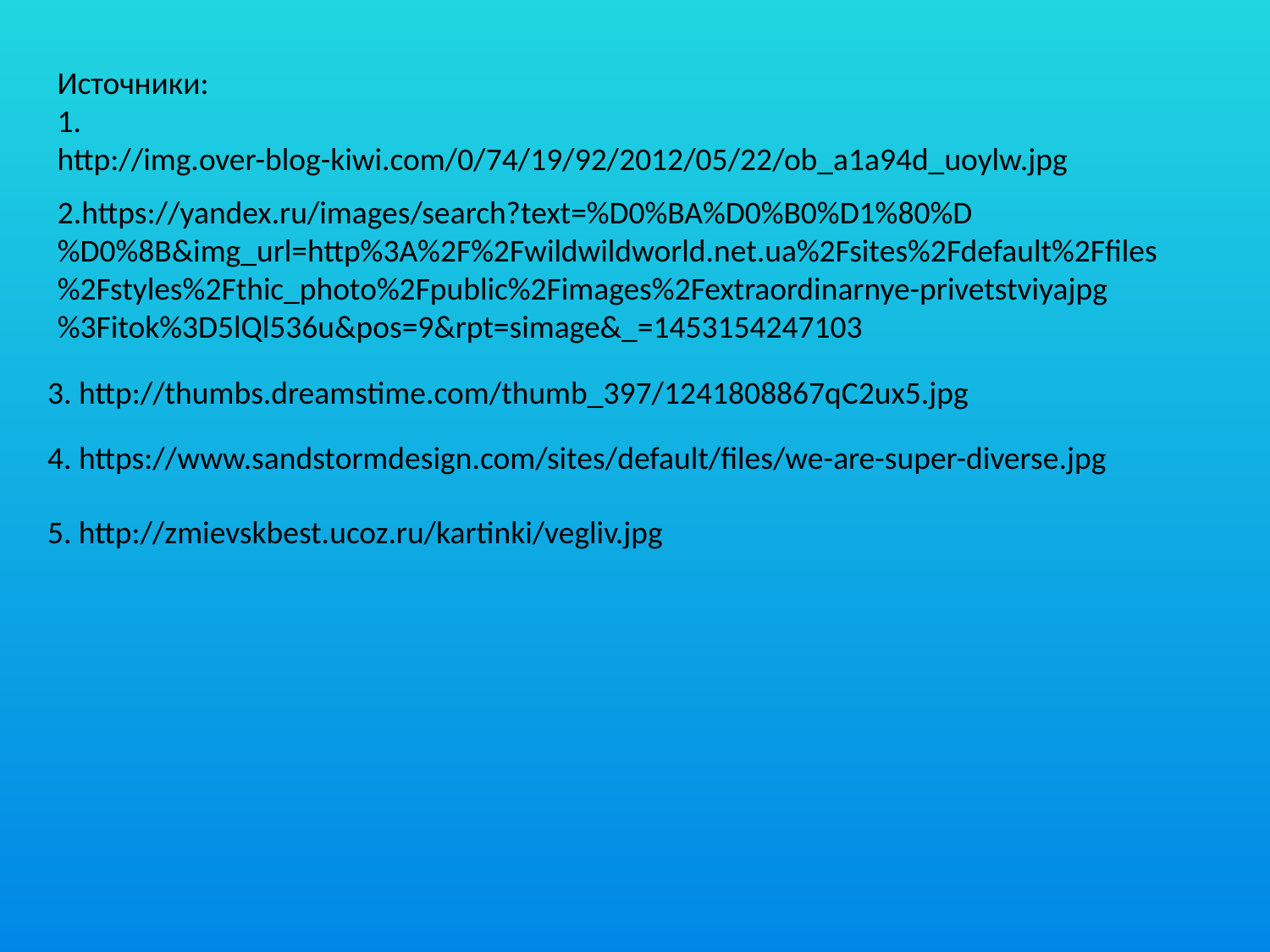

Источники:
1. http://img.over-blog-kiwi.com/0/74/19/92/2012/05/22/ob_a1a94d_uoylw.jpg
2.https://yandex.ru/images/search?text=%D0%BA%D0%B0%D1%80%D%D0%8B&img_url=http%3A%2F%2Fwildwildworld.net.ua%2Fsites%2Fdefault%2Ffiles%2Fstyles%2Fthic_photo%2Fpublic%2Fimages%2Fextraordinarnye-privetstviyajpg%3Fitok%3D5lQl536u&pos=9&rpt=simage&_=1453154247103
3. http://thumbs.dreamstime.com/thumb_397/1241808867qC2ux5.jpg
4. https://www.sandstormdesign.com/sites/default/files/we-are-super-diverse.jpg
5. http://zmievskbest.ucoz.ru/kartinki/vegliv.jpg